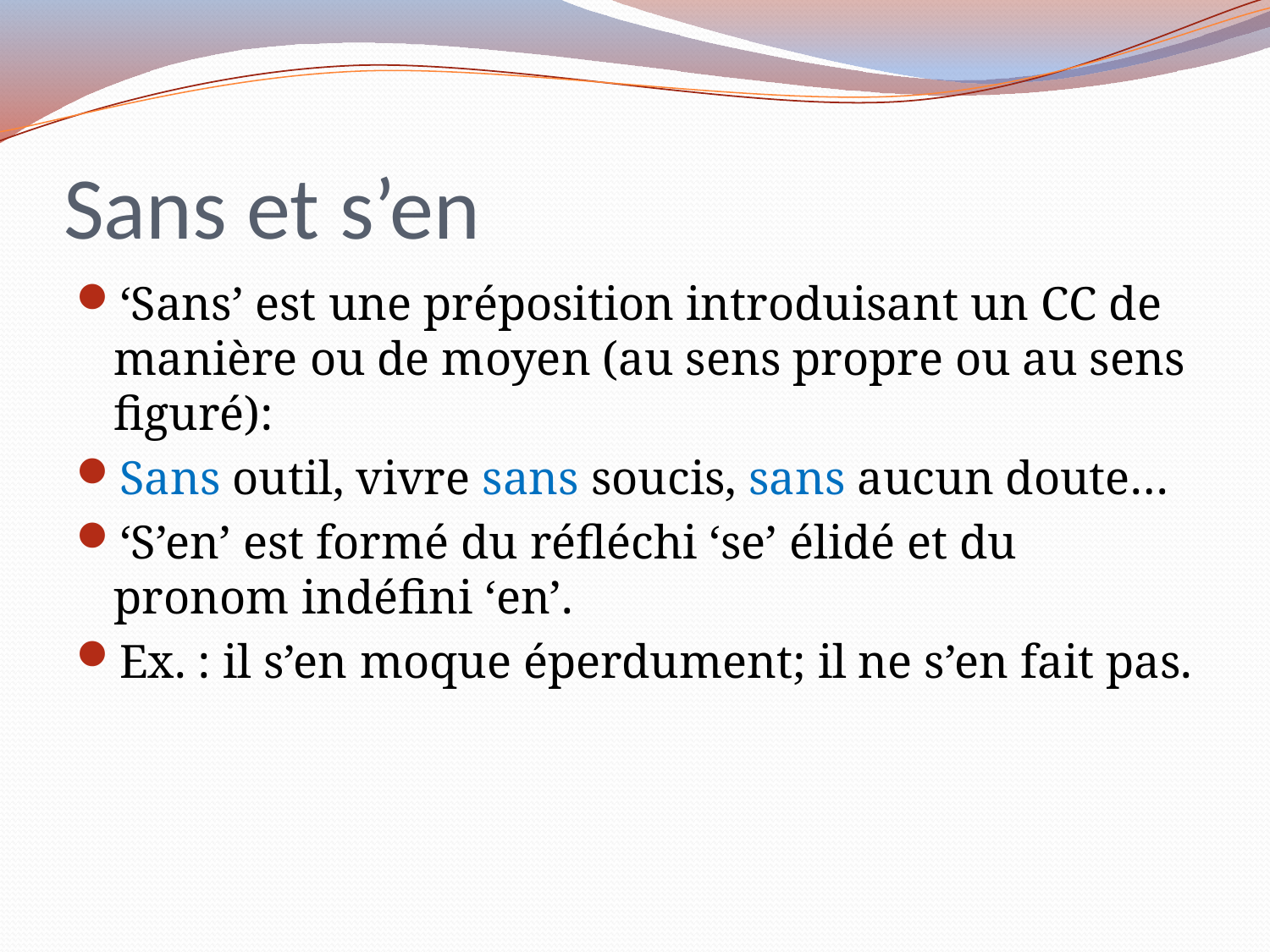

# Sans et s’en
‘Sans’ est une préposition introduisant un CC de manière ou de moyen (au sens propre ou au sens figuré):
Sans outil, vivre sans soucis, sans aucun doute…
‘S’en’ est formé du réfléchi ‘se’ élidé et du pronom indéfini ‘en’.
Ex. : il s’en moque éperdument; il ne s’en fait pas.